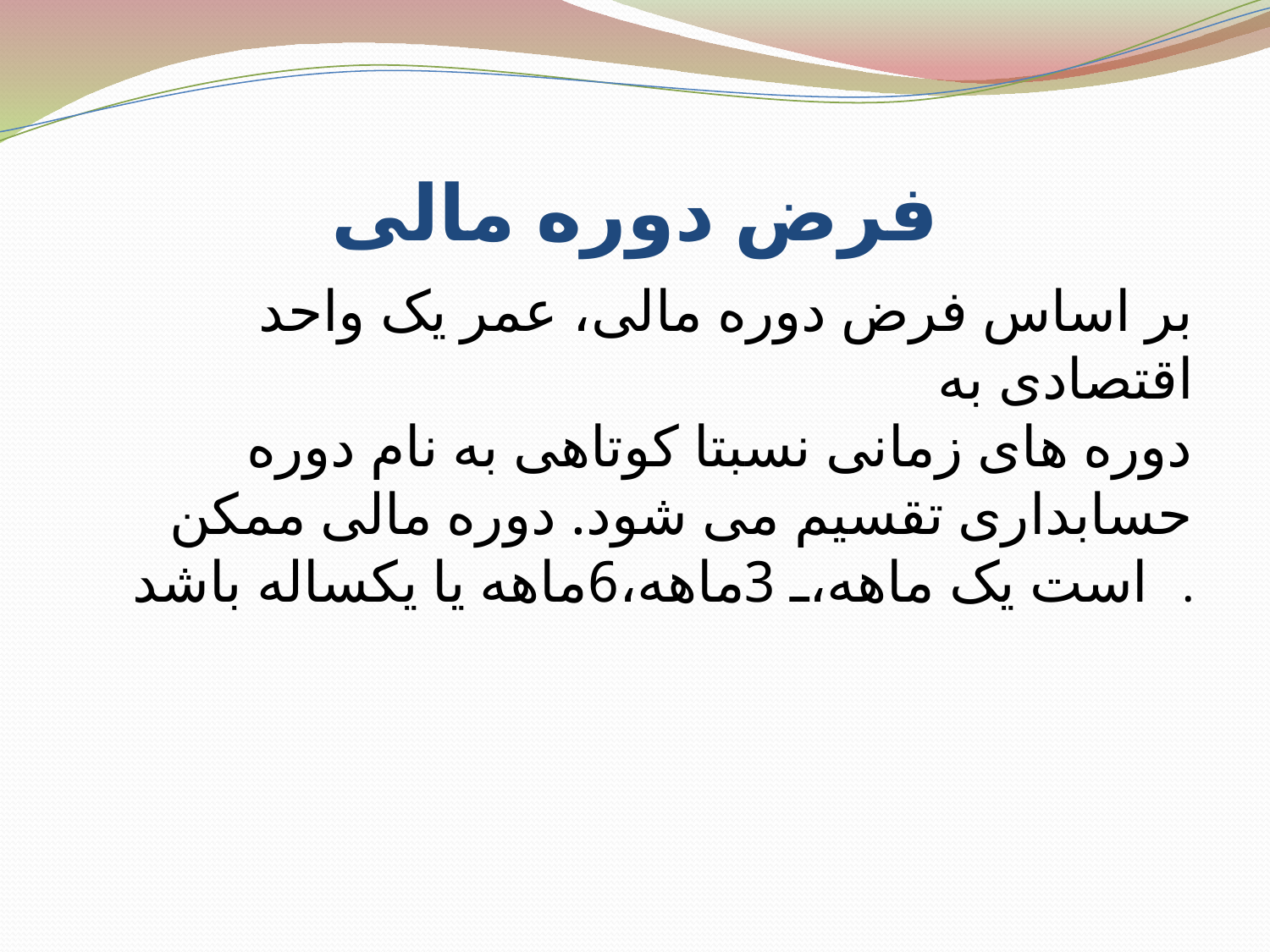

# فرض دوره مالی
بر اساس فرض دوره مالی، عمر یک واحد اقتصادی به
دوره های زمانی نسبتا کوتاهی به نام دوره حسابداری تقسیم می شود. دوره مالی ممکن است یک ماهه، 3ماهه،6ماهه یا یکساله باشد.